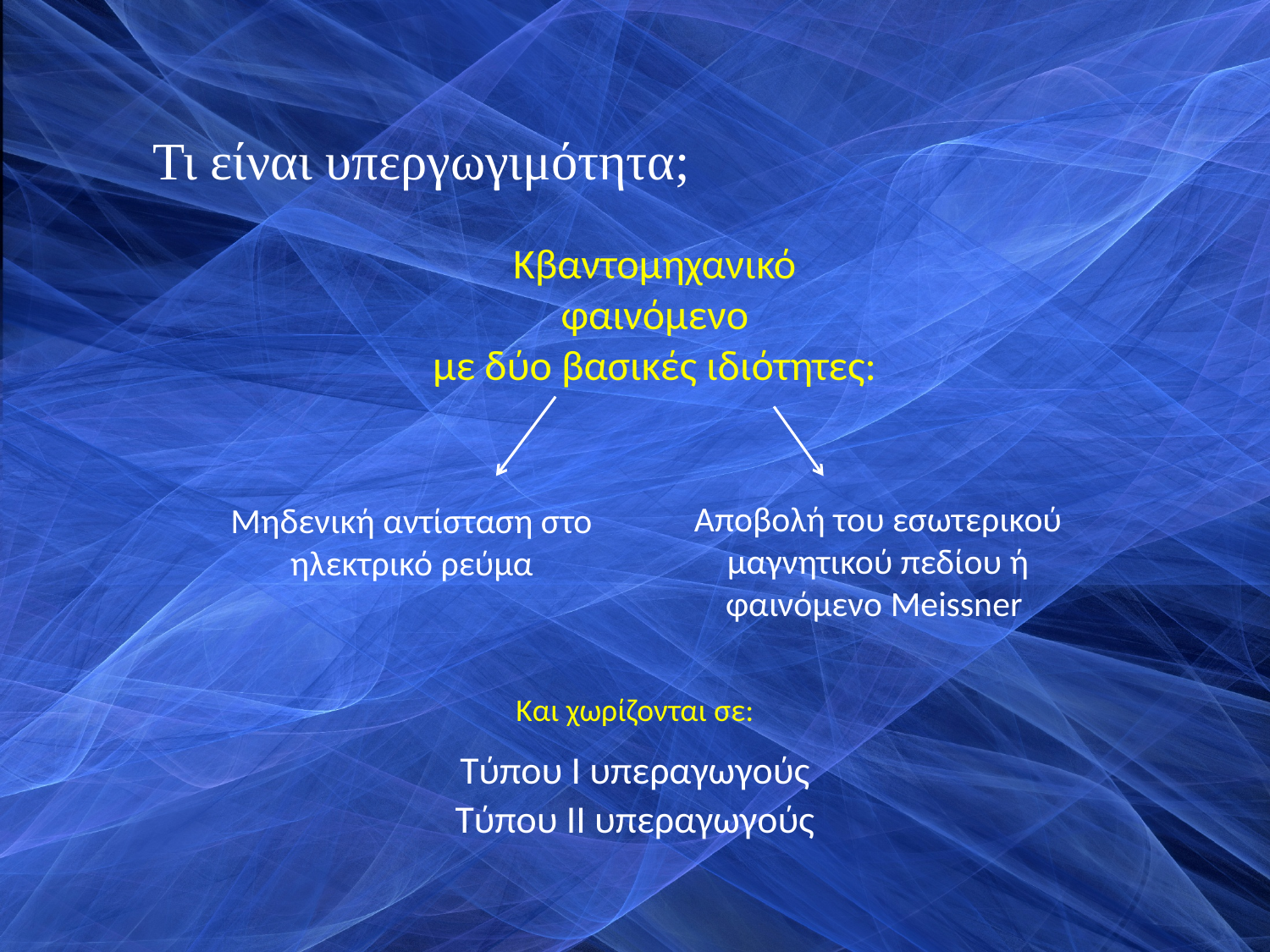

Τι είναι υπεργωγιμότητα;
Κβαντομηχανικό φαινόμενο
με δύο βασικές ιδιότητες:
Μηδενική αντίσταση στο ηλεκτρικό ρεύμα
Αποβολή του εσωτερικού μαγνητικού πεδίου ή φαινόμενο Meissner
Και χωρίζονται σε:
Τύπου Ι υπεραγωγούς
Τύπου ΙΙ υπεραγωγούς